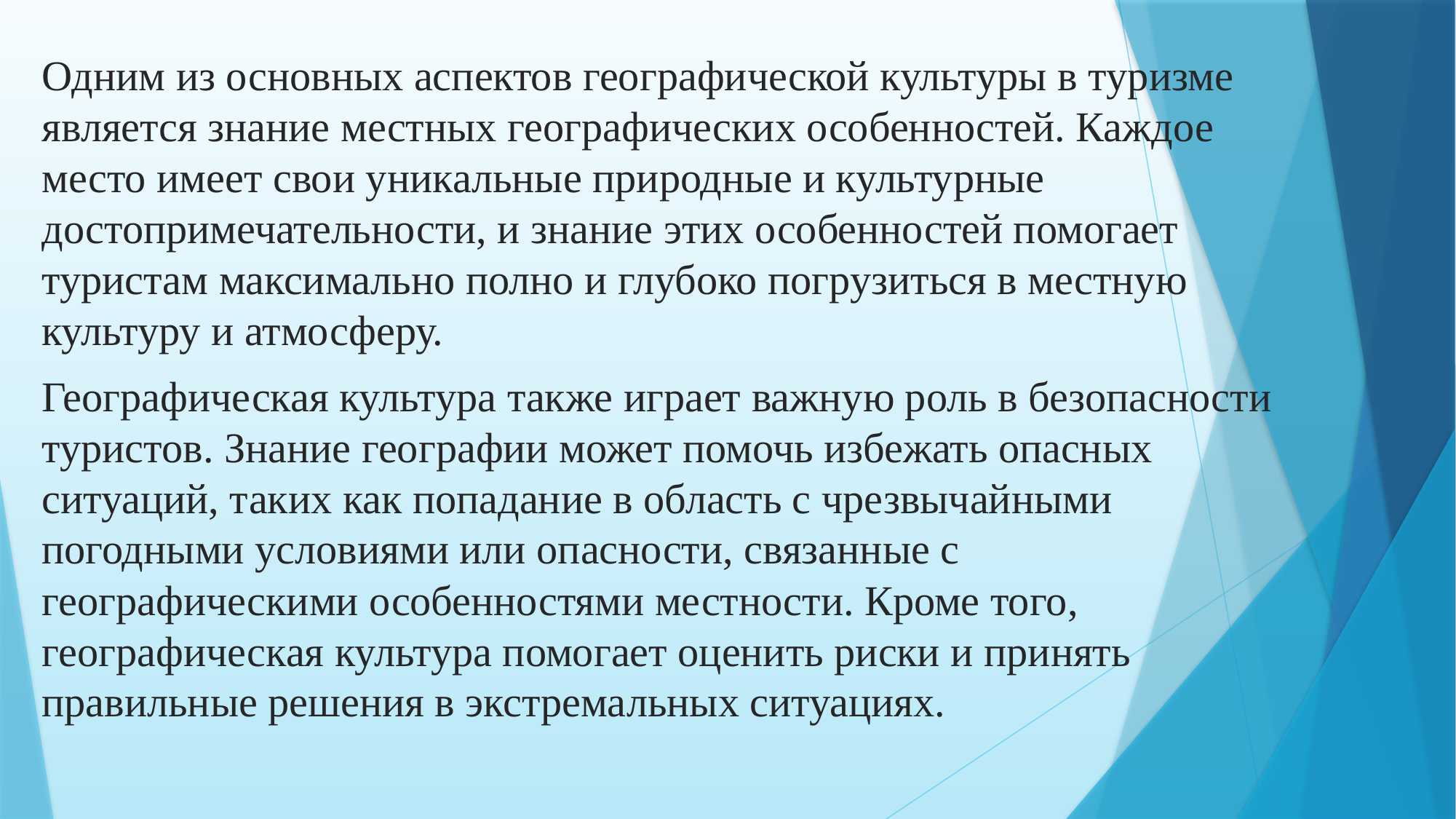

Одним из основных аспектов географической культуры в туризме является знание местных географических особенностей. Каждое место имеет свои уникальные природные и культурные достопримечательности, и знание этих особенностей помогает туристам максимально полно и глубоко погрузиться в местную культуру и атмосферу.
Географическая культура также играет важную роль в безопасности туристов. Знание географии может помочь избежать опасных ситуаций, таких как попадание в область с чрезвычайными погодными условиями или опасности, связанные с географическими особенностями местности. Кроме того, географическая культура помогает оценить риски и принять правильные решения в экстремальных ситуациях.